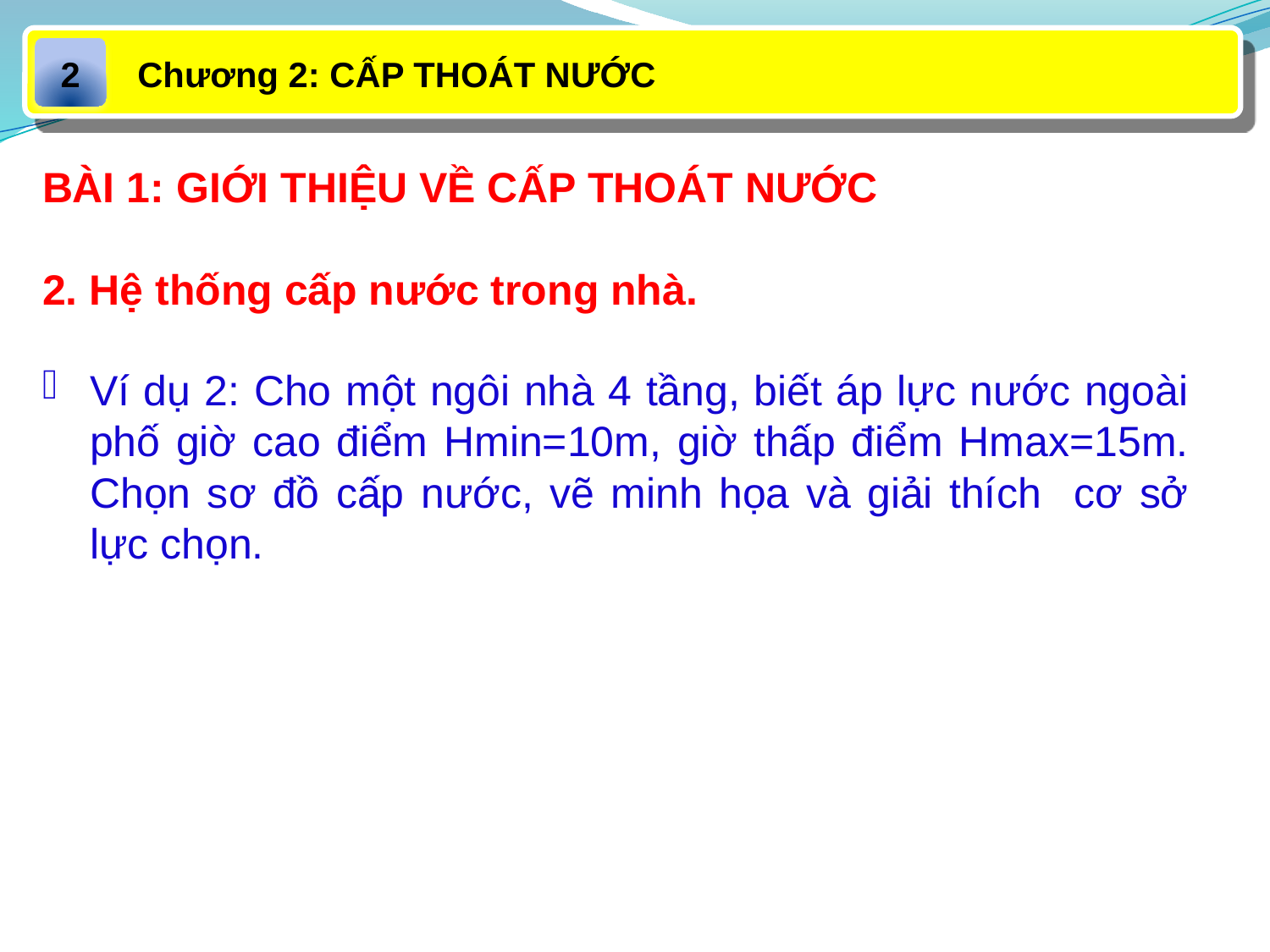

Chương 2: CẤP THOÁT NƯỚC
2

BÀI 1: GIỚI THIỆU VỀ CẤP THOÁT NƯỚC

2. Hệ thống cấp nước trong nhà.

Ví dụ 2: Cho một ngôi nhà 4 tầng, biết áp lực nước ngoài phố giờ cao điểm Hmin=10m, giờ thấp điểm Hmax=15m. Chọn sơ đồ cấp nước, vẽ minh họa và giải thích  cơ sở lực chọn.